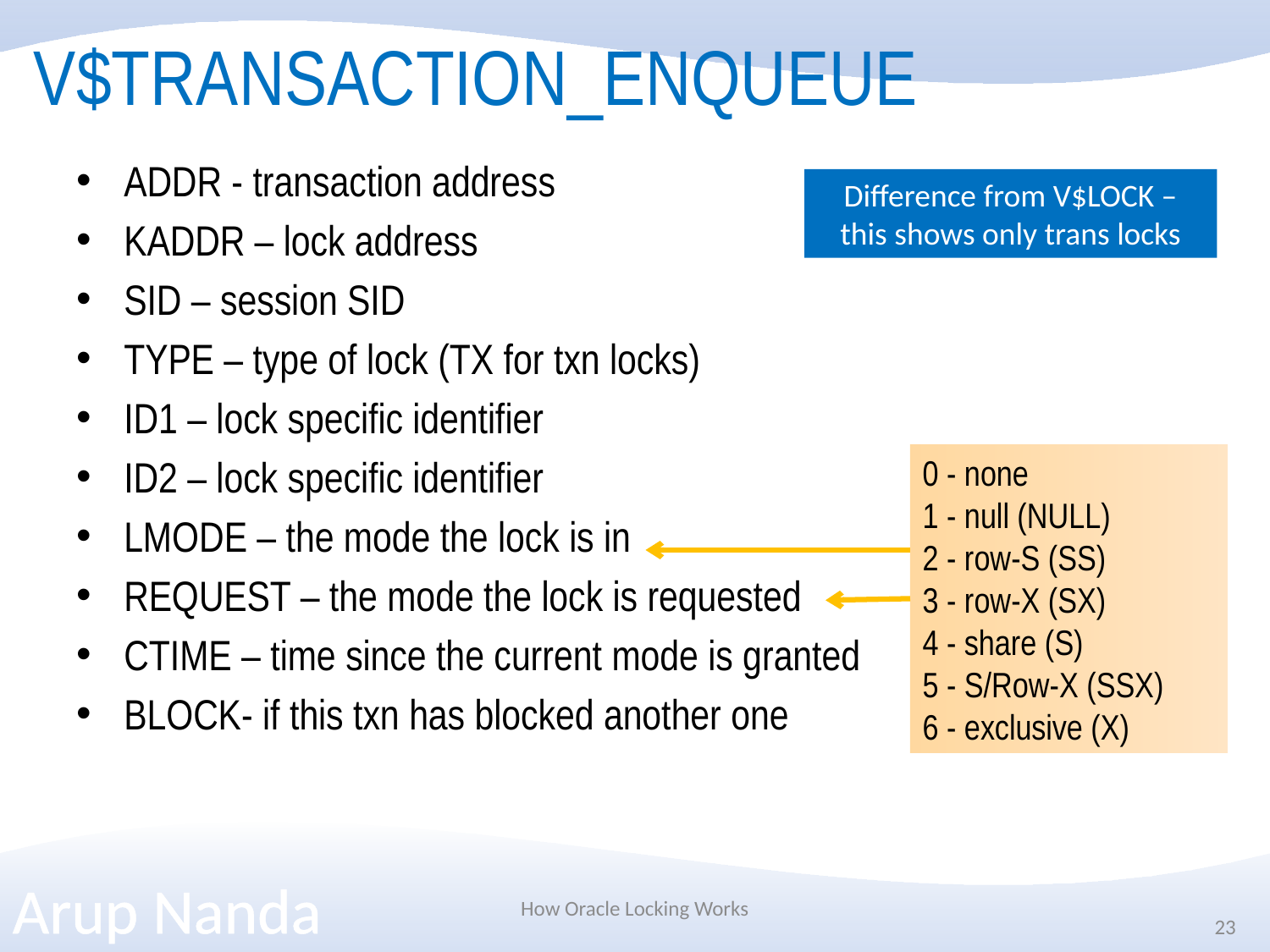

# V$TRANSACTION_ENQUEUE
ADDR - transaction address
KADDR – lock address
SID – session SID
TYPE – type of lock (TX for txn locks)
ID1 – lock specific identifier
ID2 – lock specific identifier
LMODE – the mode the lock is in
REQUEST – the mode the lock is requested
CTIME – time since the current mode is granted
BLOCK- if this txn has blocked another one
Difference from V$LOCK – this shows only trans locks
0 - none
1 - null (NULL)
2 - row-S (SS)
3 - row-X (SX)
4 - share (S)
5 - S/Row-X (SSX)
6 - exclusive (X)
How Oracle Locking Works
23